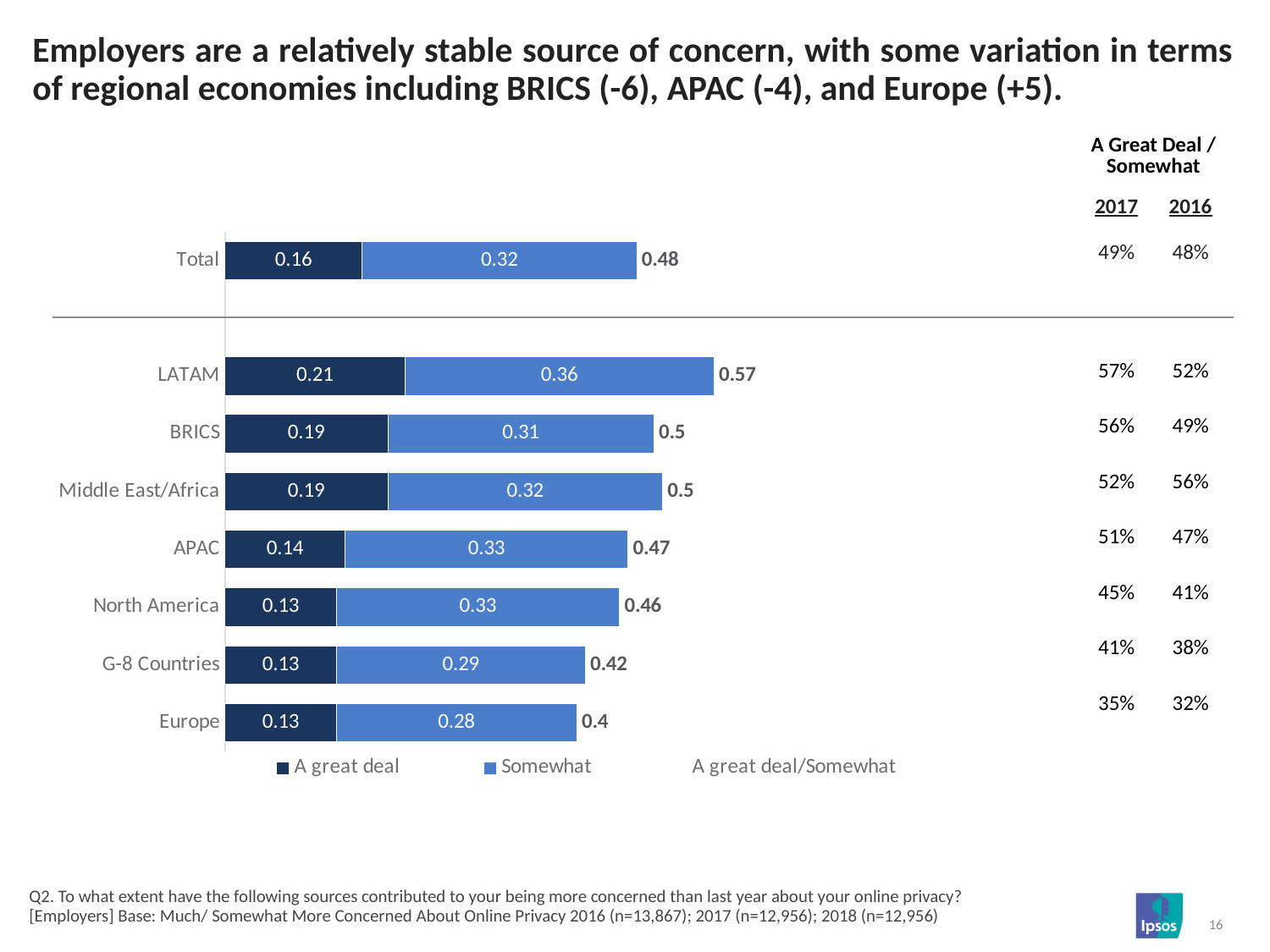

# Employers are a relatively stable source of concern, with some variation in terms of regional economies including BRICS (-6), APAC (-4), and Europe (+5).
| A Great Deal / Somewhat |  |
| --- | --- |
| 2017 | 2016 |
| 49% | 48% |
|  |  |
| 57% | 52% |
| 56% | 49% |
| 52% | 56% |
| 51% | 47% |
| 45% | 41% |
| 41% | 38% |
| 35% | 32% |
|  |  |

### Chart

| Category | A great deal | Somewhat | A great deal/Somewhat |
|---|---|---|---|
| Total | 0.16 | 0.32 | 0.48 |
|  | None | None | None |
| LATAM | 0.21 | 0.36 | 0.57 |
| BRICS | 0.19 | 0.31 | 0.5 |
| Middle East/Africa | 0.19 | 0.32 | 0.5 |
| APAC | 0.14 | 0.33 | 0.47 |
| North America | 0.13 | 0.33 | 0.46 |
| G-8 Countries | 0.13 | 0.29 | 0.42 |
| Europe | 0.13 | 0.28 | 0.4 |
Q2. To what extent have the following sources contributed to your being more concerned than last year about your online privacy? [Employers] Base: Much/ Somewhat More Concerned About Online Privacy 2016 (n=13,867); 2017 (n=12,956); 2018 (n=12,956)